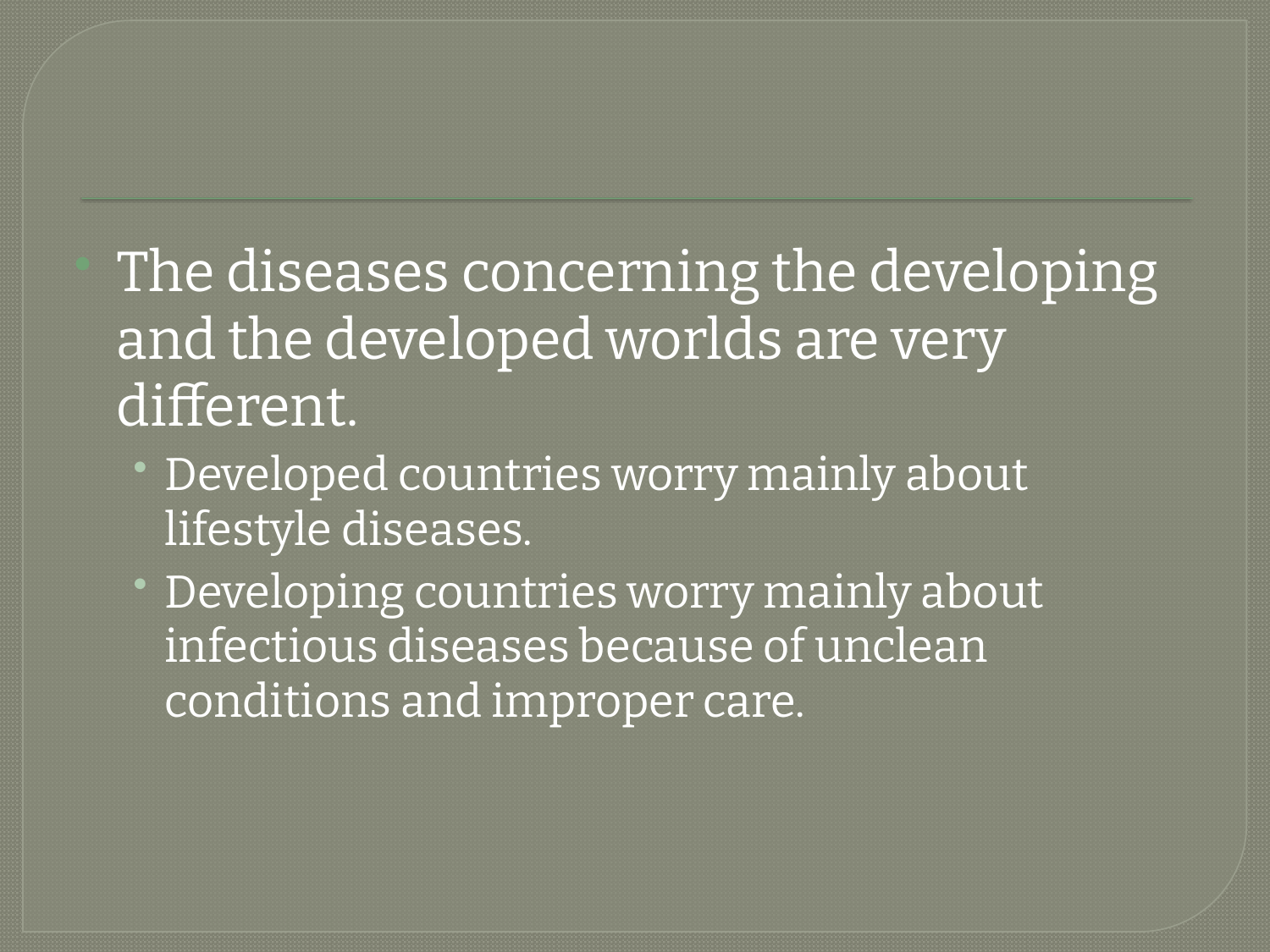

#
The diseases concerning the developing and the developed worlds are very different.
Developed countries worry mainly about lifestyle diseases.
Developing countries worry mainly about infectious diseases because of unclean conditions and improper care.